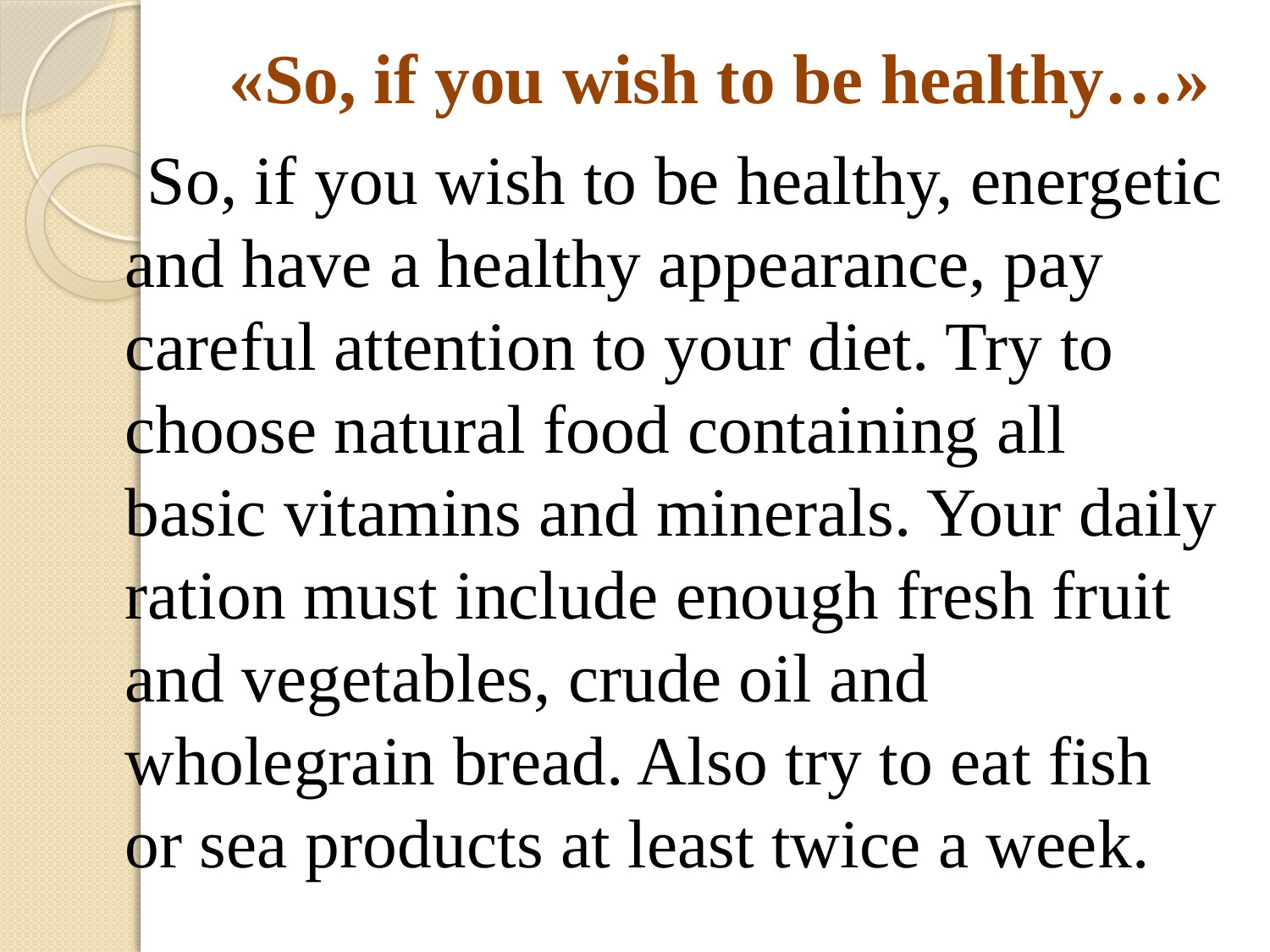

# «So, if you wish to be healthy…»
    So, if you wish to be healthy, energetic and have a healthy appearance, pay careful attention to your diet. Try to choose natural food containing all basic vitamins and minerals. Your daily ration must include enough fresh fruit and vegetables, crude oil and wholegrain bread. Also try to eat fish or sea products at least twice a week.